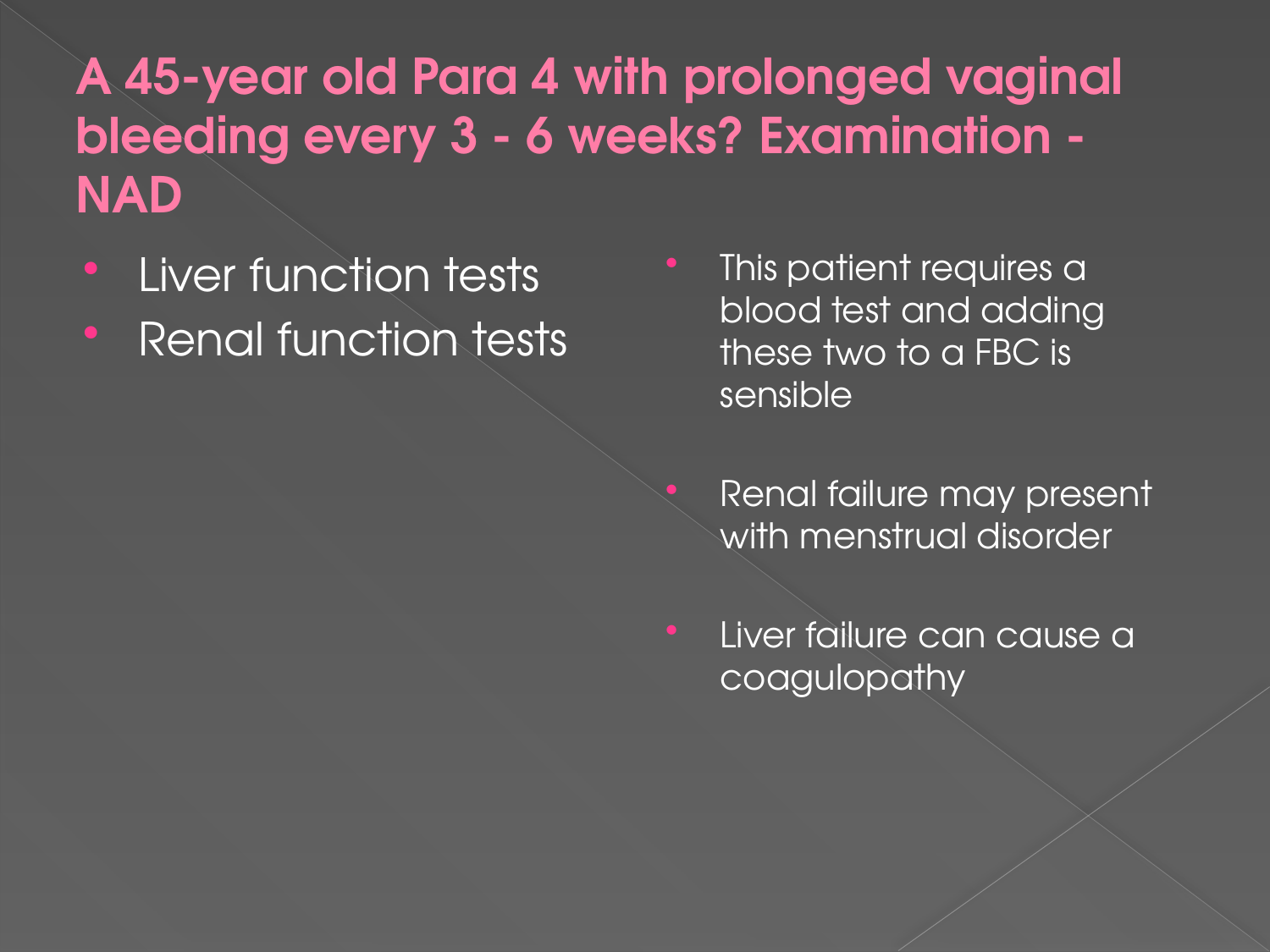

# A 45-year old Para 4 with prolonged vaginal bleeding every 3 - 6 weeks? Examination - NAD
Liver function tests
Renal function tests
This patient requires a blood test and adding these two to a FBC is sensible

Renal failure may present with menstrual disorder

Liver failure can cause a coagulopathy